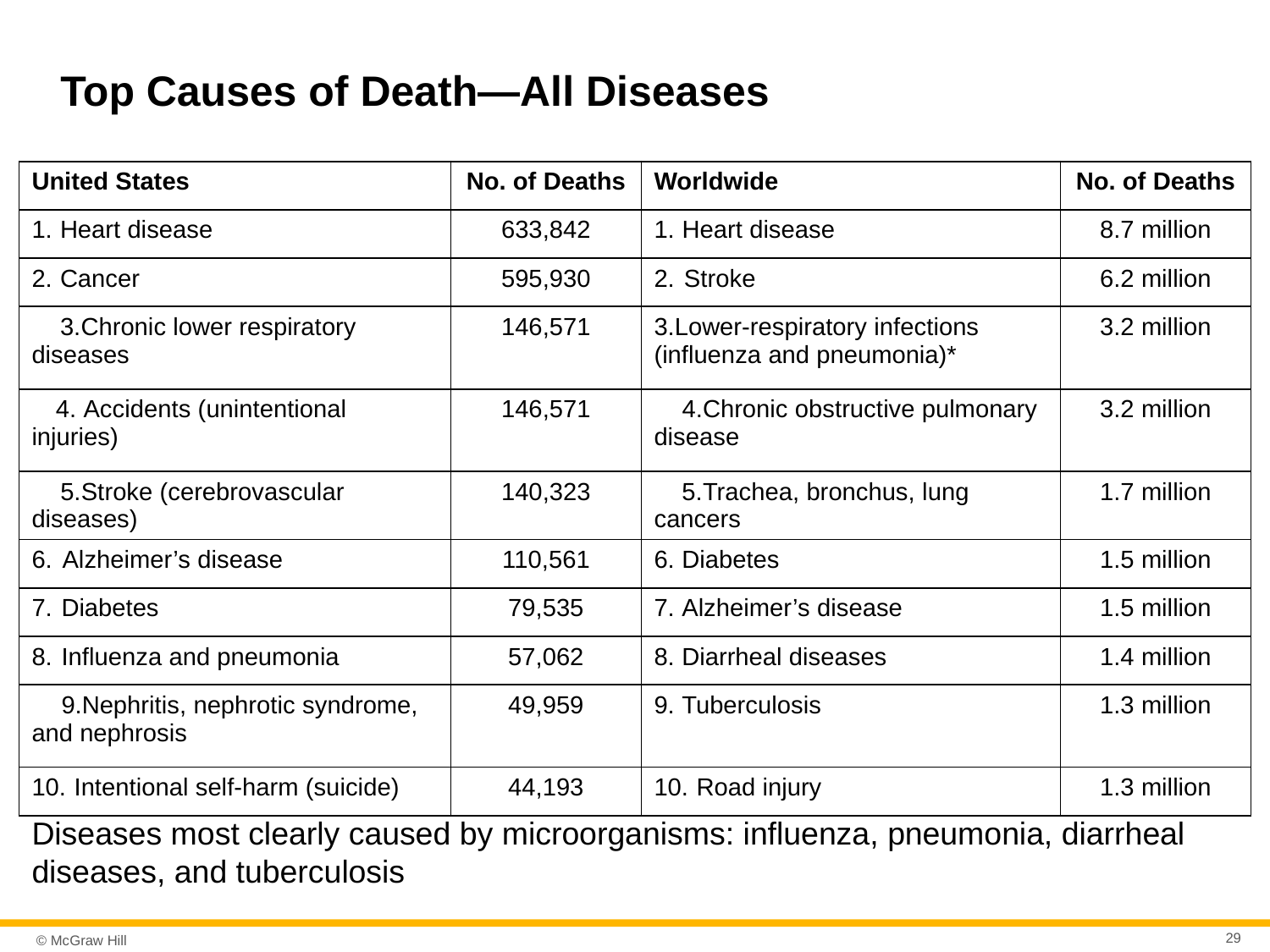

# Top Causes of Death—All Diseases
| United States | No. of Deaths | Worldwide | No. of Deaths |
| --- | --- | --- | --- |
| Heart disease | 633,842 | Heart disease | 8.7 million |
| Cancer | 595,930 | Stroke | 6.2 million |
| Chronic lower respiratory diseases | 146,571 | Lower-respiratory infections (influenza and pneumonia)\* | 3.2 million |
| Accidents (unintentional injuries) | 146,571 | Chronic obstructive pulmonary disease | 3.2 million |
| Stroke (cerebrovascular diseases) | 140,323 | Trachea, bronchus, lung cancers | 1.7 million |
| Alzheimer’s disease | 110,561 | Diabetes | 1.5 million |
| Diabetes | 79,535 | Alzheimer’s disease | 1.5 million |
| Influenza and pneumonia | 57,062 | Diarrheal diseases | 1.4 million |
| Nephritis, nephrotic syndrome, and nephrosis | 49,959 | Tuberculosis | 1.3 million |
| Intentional self-harm (suicide) | 44,193 | Road injury | 1.3 million |
Diseases most clearly caused by microorganisms: influenza, pneumonia, diarrheal diseases, and tuberculosis